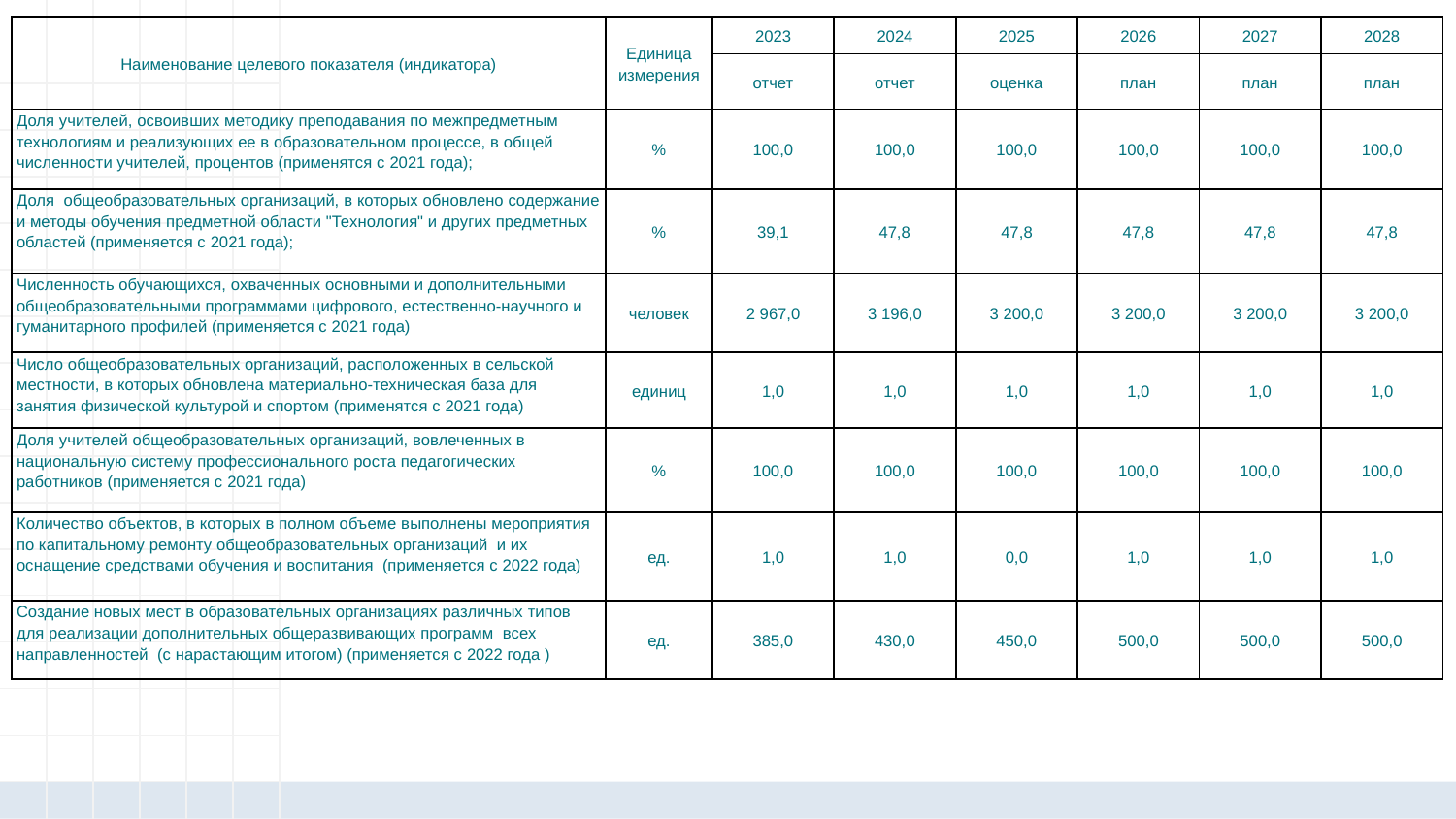

| Наименование целевого показателя (индикатора) | Единица измерения | 2023 | 2024 | 2025 | 2026 | 2027 | 2028 |
| --- | --- | --- | --- | --- | --- | --- | --- |
|  |  | отчет | отчет | оценка | план | план | план |
| Доля учителей, освоивших методику преподавания по межпредметным технологиям и реализующих ее в образовательном процессе, в общей численности учителей, процентов (применятся с 2021 года); | % | 100,0 | 100,0 | 100,0 | 100,0 | 100,0 | 100,0 |
| Доля общеобразовательных организаций, в которых обновлено содержание и методы обучения предметной области "Технология" и других предметных областей (применяется с 2021 года); | % | 39,1 | 47,8 | 47,8 | 47,8 | 47,8 | 47,8 |
| Численность обучающихся, охваченных основными и дополнительными общеобразовательными программами цифрового, естественно-научного и гуманитарного профилей (применяется с 2021 года) | человек | 2 967,0 | 3 196,0 | 3 200,0 | 3 200,0 | 3 200,0 | 3 200,0 |
| Число общеобразовательных организаций, расположенных в сельской местности, в которых обновлена материально-техническая база для занятия физической культурой и спортом (применятся с 2021 года) | единиц | 1,0 | 1,0 | 1,0 | 1,0 | 1,0 | 1,0 |
| Доля учителей общеобразовательных организаций, вовлеченных в национальную систему профессионального роста педагогических работников (применяется с 2021 года) | % | 100,0 | 100,0 | 100,0 | 100,0 | 100,0 | 100,0 |
| Количество объектов, в которых в полном объеме выполнены мероприятия по капитальному ремонту общеобразовательных организаций и их оснащение средствами обучения и воспитания (применяется с 2022 года) | ед. | 1,0 | 1,0 | 0,0 | 1,0 | 1,0 | 1,0 |
| Создание новых мест в образовательных организациях различных типов для реализации дополнительных общеразвивающих программ всех направленностей (с нарастающим итогом) (применяется с 2022 года ) | ед. | 385,0 | 430,0 | 450,0 | 500,0 | 500,0 | 500,0 |